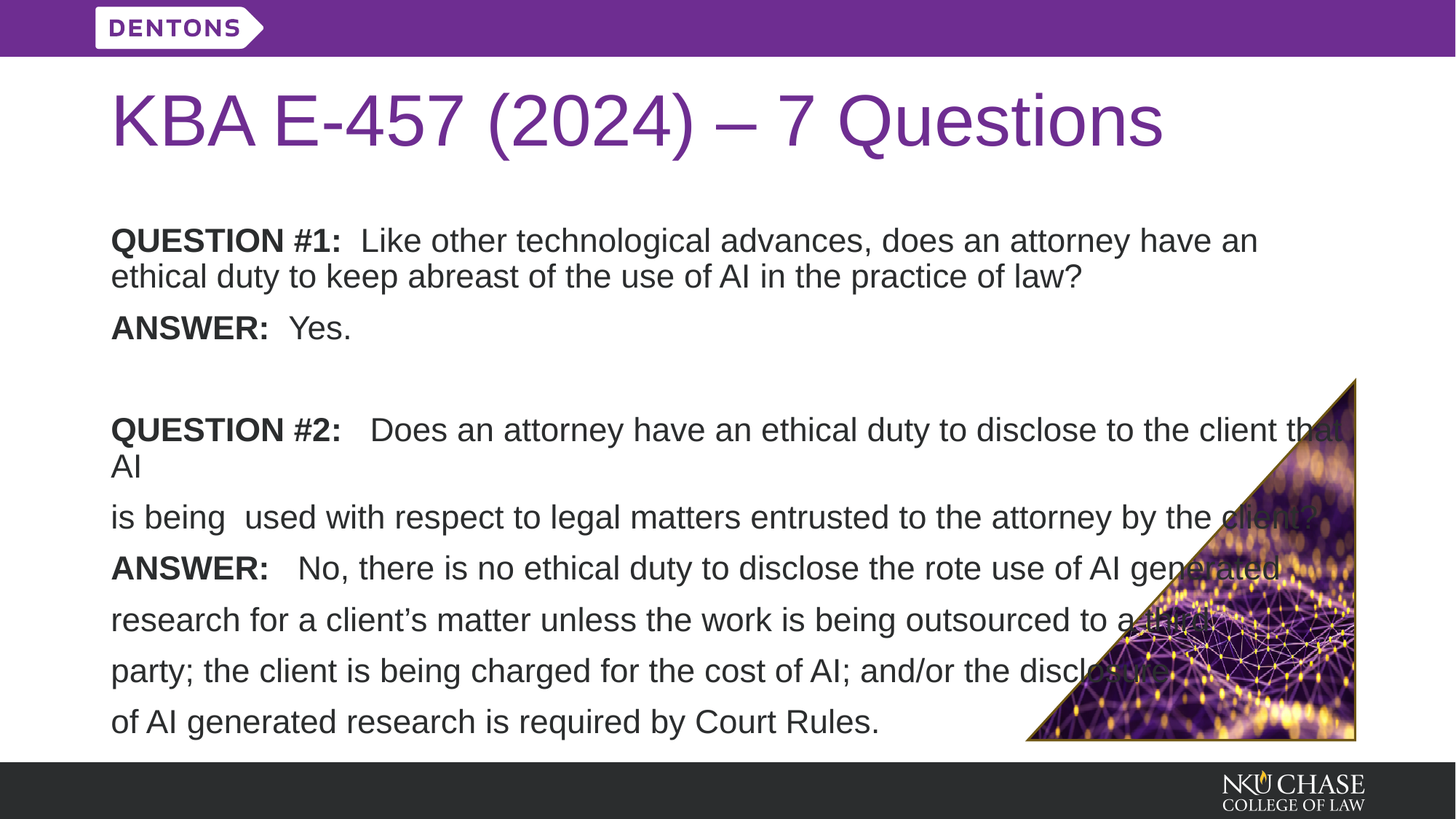

# KBA E-457 (2024) – 7 Questions
QUESTION #1:  Like other technological advances, does an attorney have an ethical duty to keep abreast of the use of AI in the practice of law?
ANSWER:  Yes.

QUESTION #2:   Does an attorney have an ethical duty to disclose to the client that AI
is being  used with respect to legal matters entrusted to the attorney by the client?
ANSWER:   No, there is no ethical duty to disclose the rote use of AI generated
research for a client’s matter unless the work is being outsourced to a third
party; the client is being charged for the cost of AI; and/or the disclosure
of AI generated research is required by Court Rules.